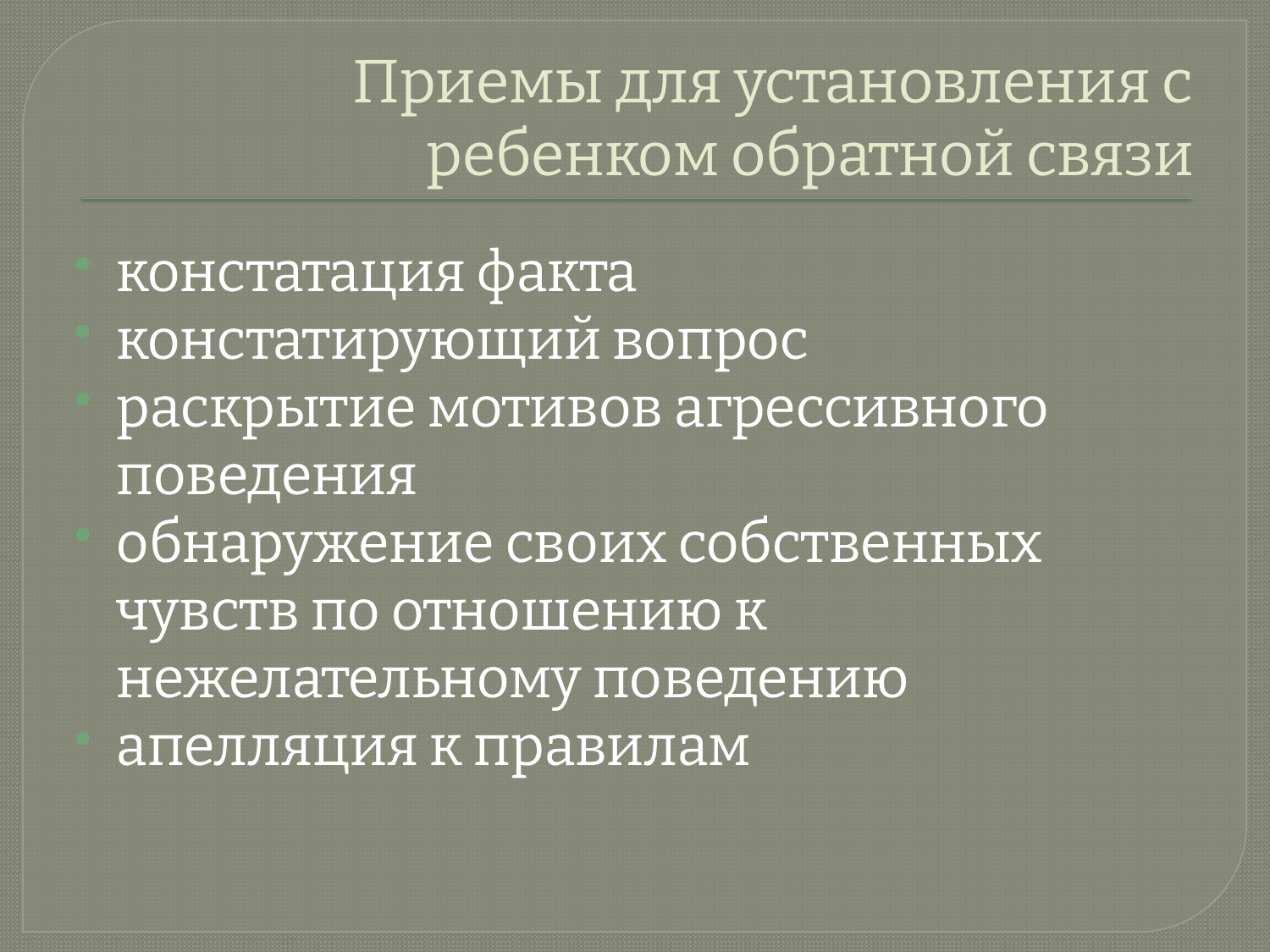

# Приемы для установления с ребенком обратной связи
констатация факта
констатирующий вопрос
раскрытие мотивов агрессивного поведения
обнаружение своих собственных чувств по отношению к нежелательному поведению
апелляция к правилам